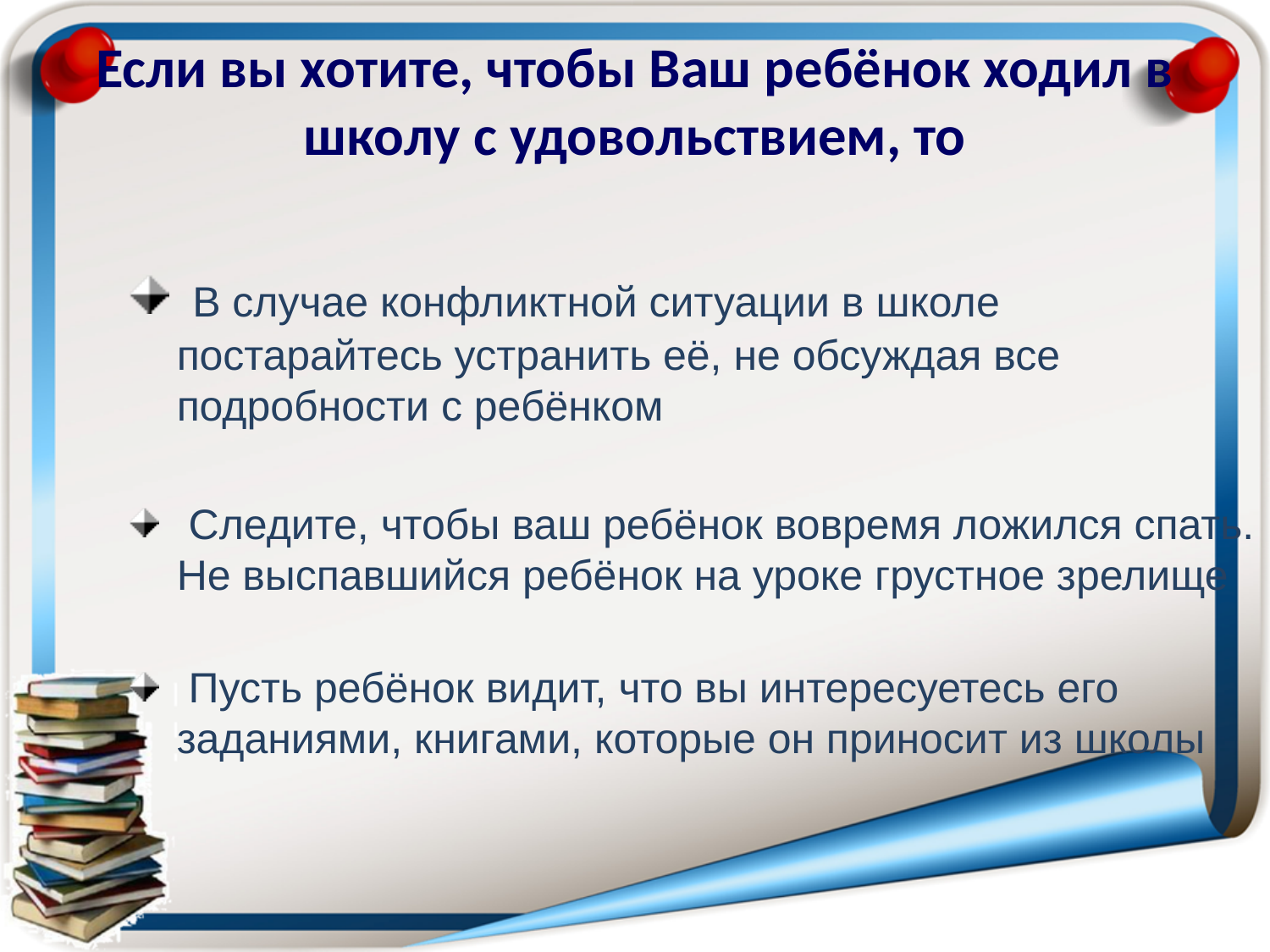

Если вы хотите, чтобы Ваш ребёнок ходил в школу с удовольствием, то
 В случае конфликтной ситуации в школе постарайтесь устранить её, не обсуждая все подробности с ребёнком

 Следите, чтобы ваш ребёнок вовремя ложился спать. Не выспавшийся ребёнок на уроке грустное зрелище
 Пусть ребёнок видит, что вы интересуетесь его заданиями, книгами, которые он приносит из школы